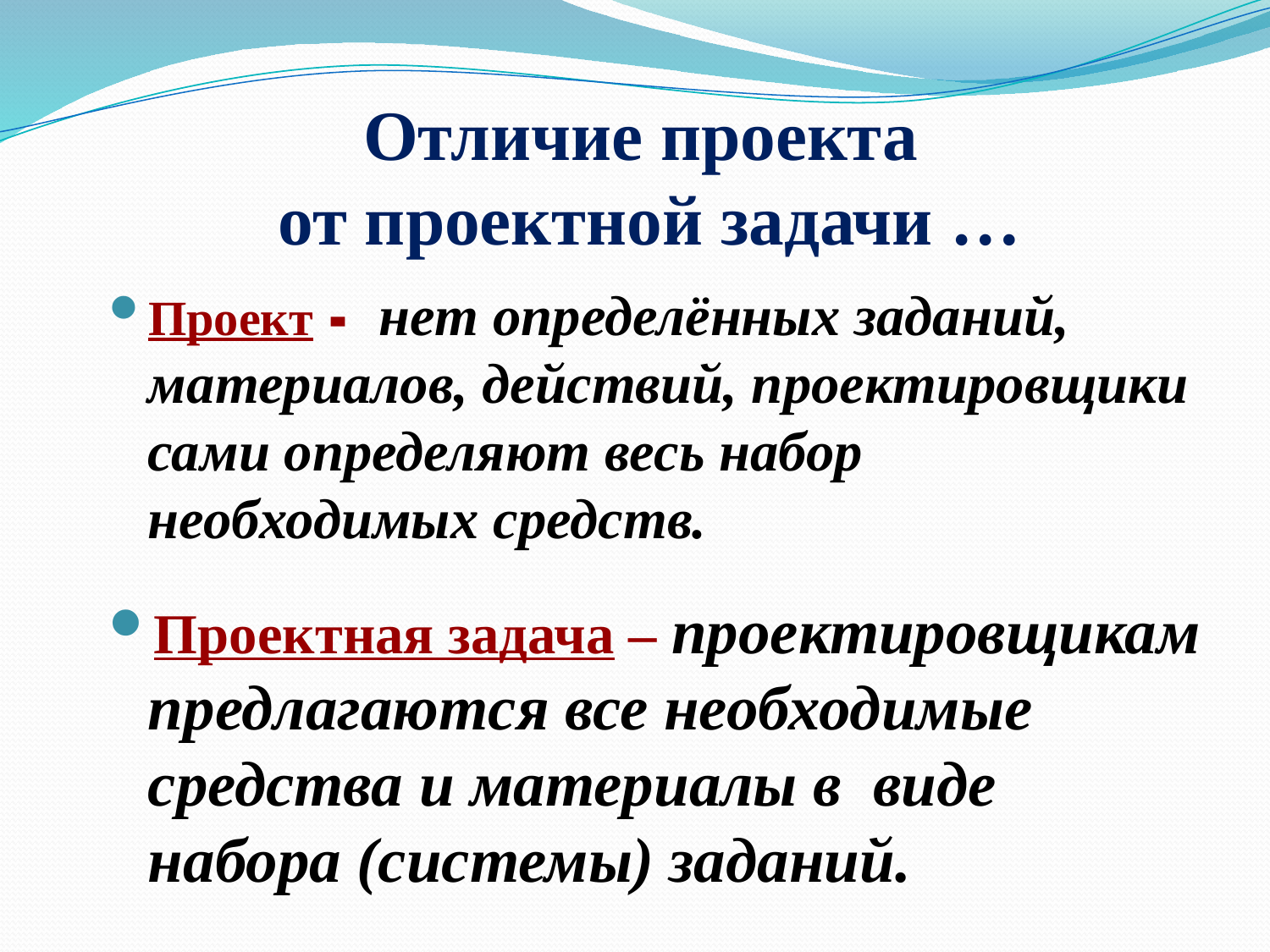

# Отличие проекта от проектной задачи …
Проект -  нет определённых заданий, материалов, действий, проектировщики сами определяют весь набор необходимых средств.
Проектная задача – проектировщикам предлагаются все необходимые средства и материалы в  виде набора (системы) заданий.